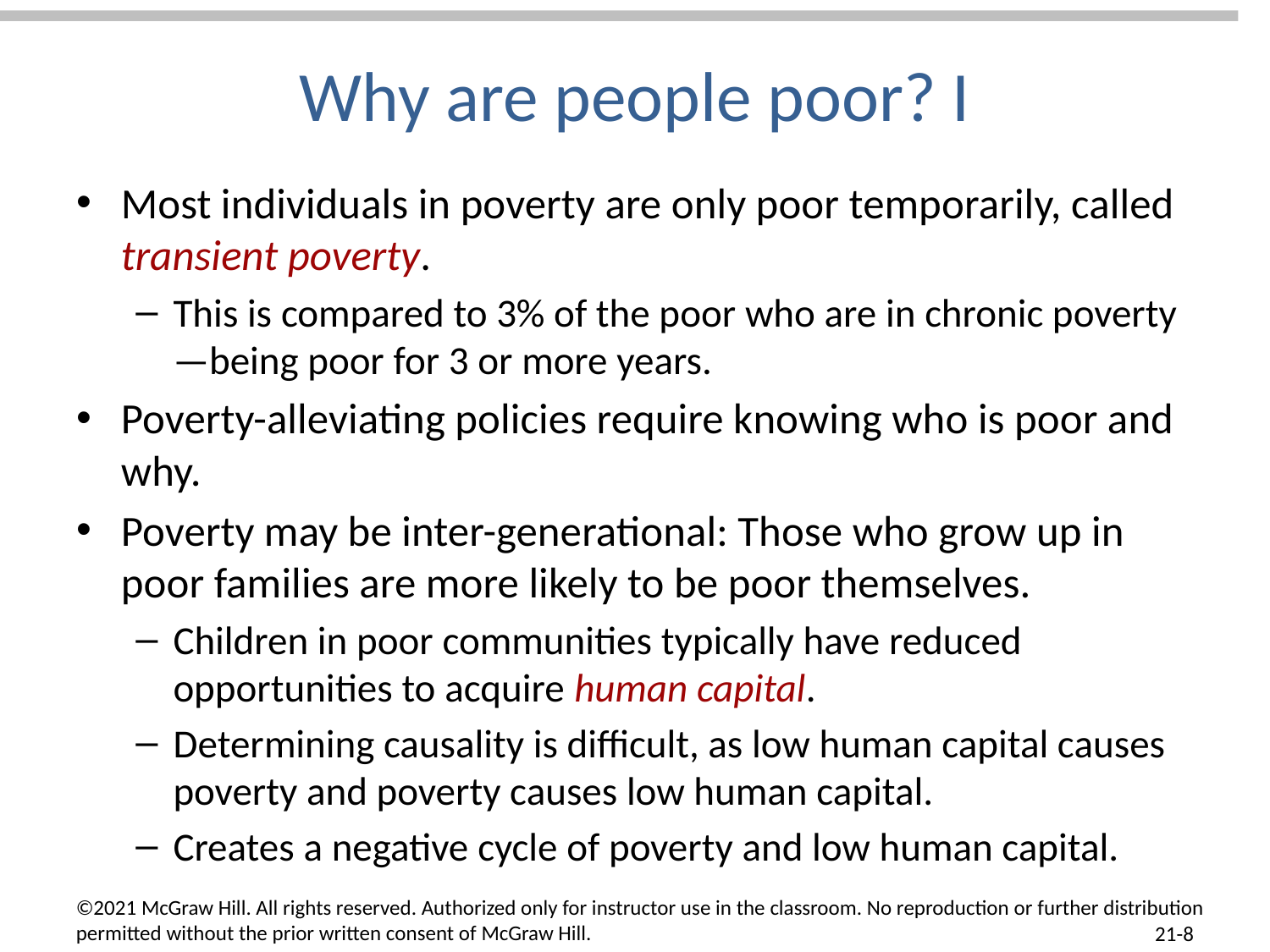

# Why are people poor? I
Most individuals in poverty are only poor temporarily, called transient poverty.
This is compared to 3% of the poor who are in chronic poverty—being poor for 3 or more years.
Poverty-alleviating policies require knowing who is poor and why.
Poverty may be inter-generational: Those who grow up in poor families are more likely to be poor themselves.
Children in poor communities typically have reduced opportunities to acquire human capital.
Determining causality is difficult, as low human capital causes poverty and poverty causes low human capital.
Creates a negative cycle of poverty and low human capital.